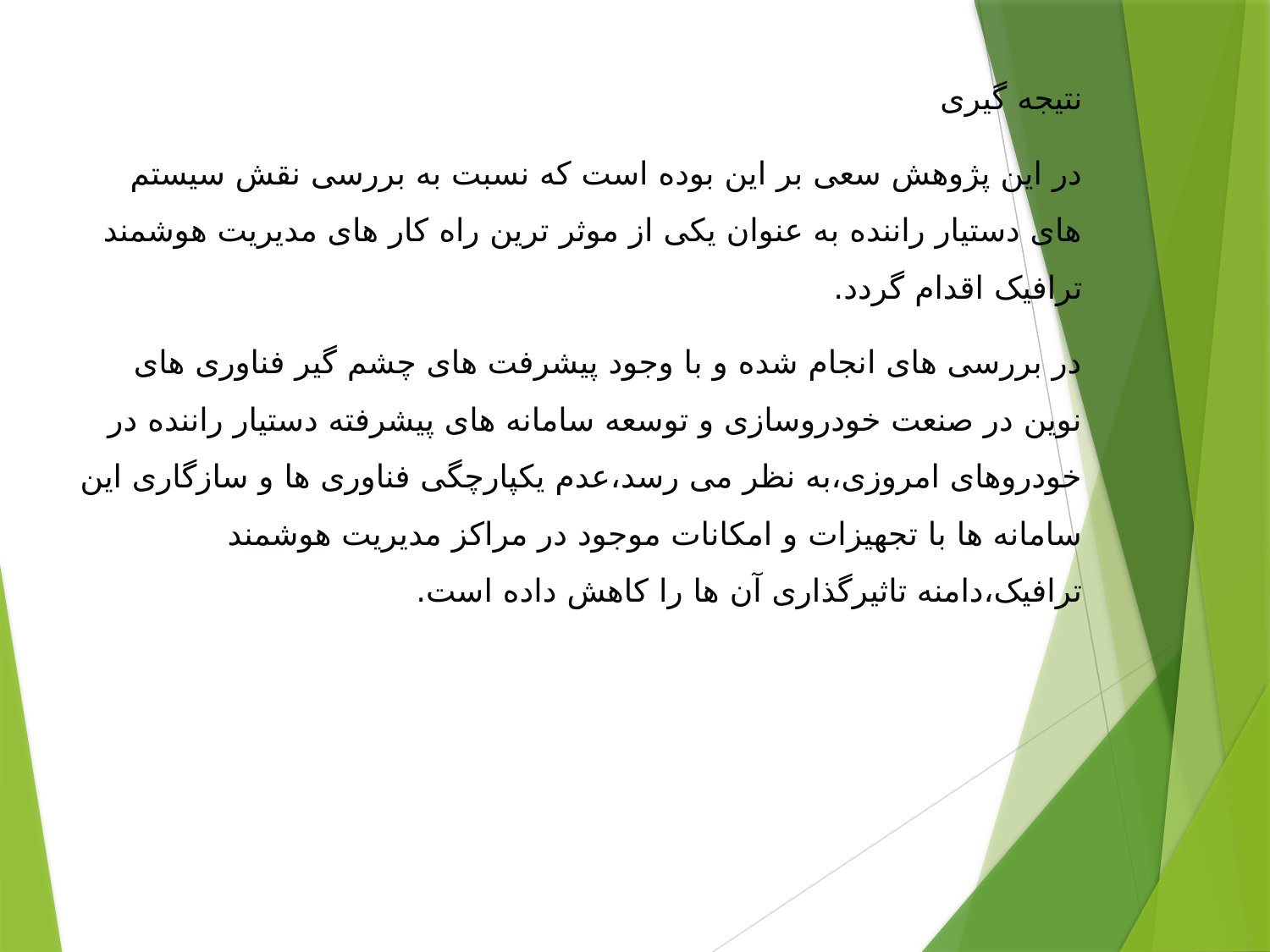

نتیجه گیری
در این پژوهش سعی بر این بوده است که نسبت به بررسی نقش سیستم های دستیار راننده به عنوان یکی از موثر ترین راه کار های مدیریت هوشمند ترافیک اقدام گردد.
در بررسی های انجام شده و با وجود پیشرفت های چشم گیر فناوری های نوین در صنعت خودروسازی و توسعه سامانه های پیشرفته دستیار راننده در خودروهای امروزی،به نظر می رسد،عدم یکپارچگی فناوری ها و سازگاری این سامانه ها با تجهیزات و امکانات موجود در مراکز مدیریت هوشمند ترافیک،دامنه تاثیرگذاری آن ها را کاهش داده است.